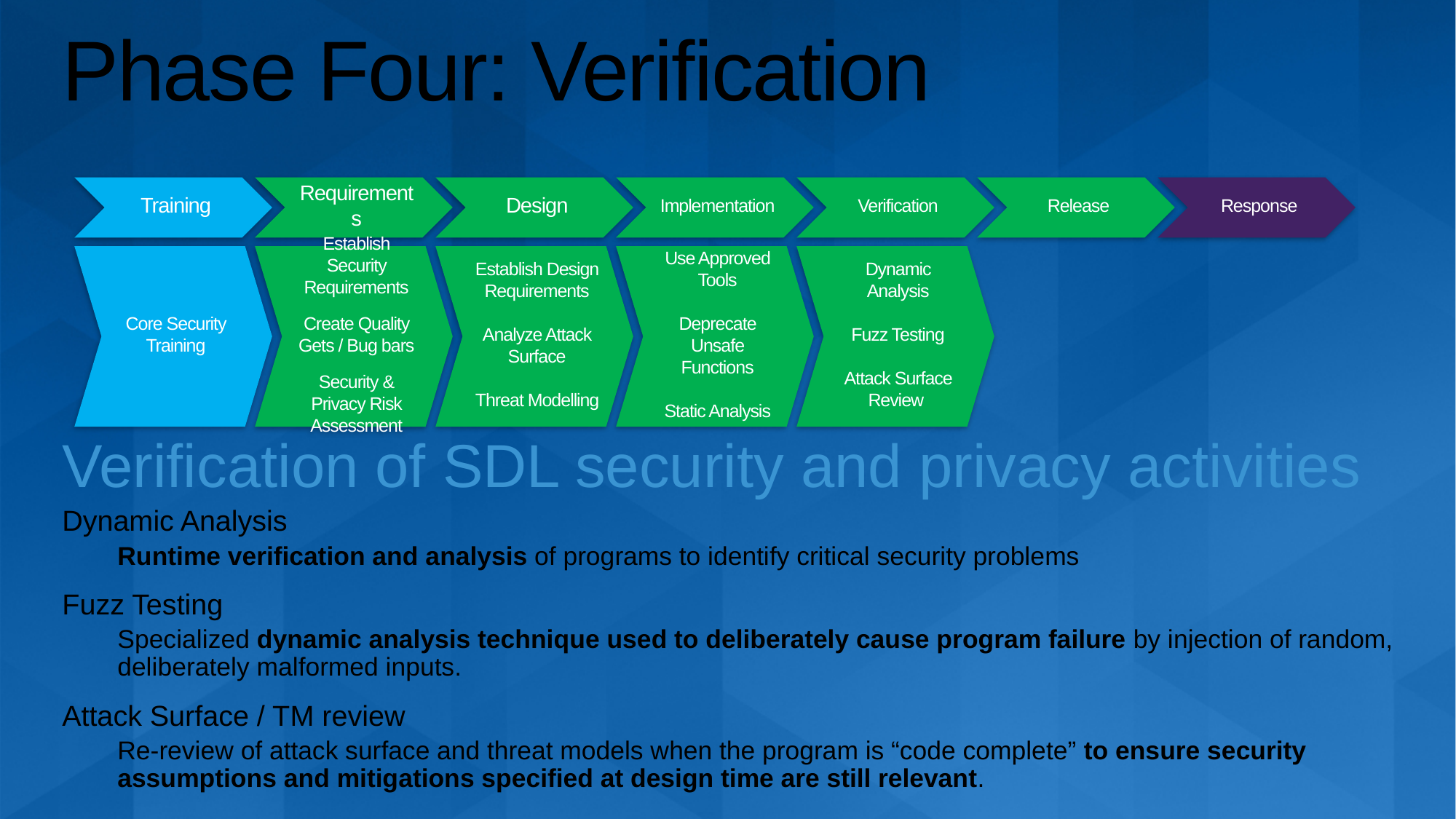

# Phase Four: Verification
Training
Requirements
Design
Implementation
Verification
Release
Response
Core Security Training
Establish Security Requirements

Create Quality Gets / Bug bars

Security & Privacy Risk Assessment
Establish Design Requirements

Analyze Attack Surface

Threat Modelling
Use Approved Tools

Deprecate Unsafe Functions

Static Analysis
Dynamic Analysis

Fuzz Testing

Attack Surface Review
Verification of SDL security and privacy activities
Dynamic Analysis
Runtime verification and analysis of programs to identify critical security problems

Fuzz Testing
Specialized dynamic analysis technique used to deliberately cause program failure by injection of random, deliberately malformed inputs.

Attack Surface / TM review
Re-review of attack surface and threat models when the program is “code complete” to ensure security assumptions and mitigations specified at design time are still relevant.